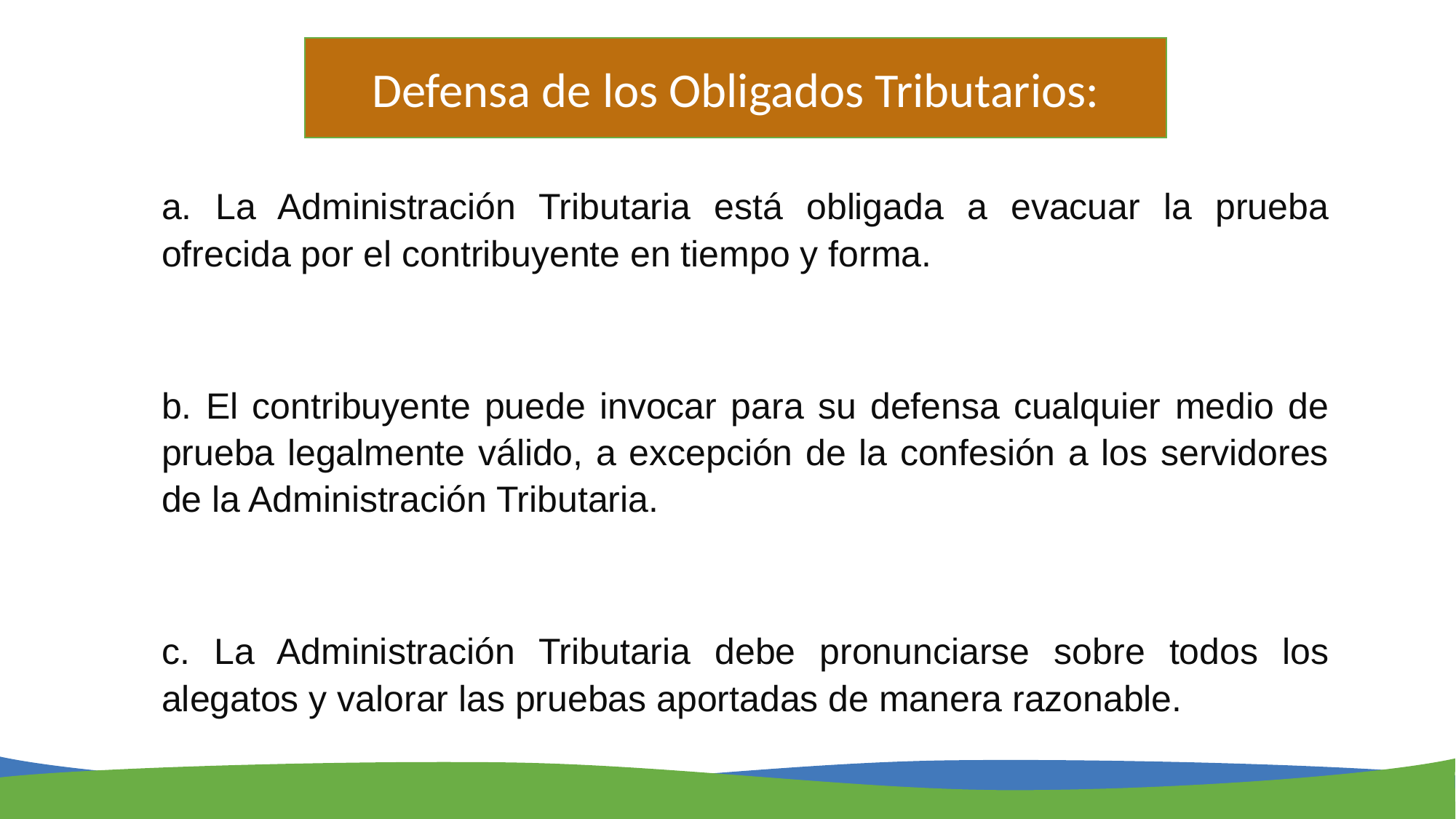

Defensa de los Obligados Tributarios:
a. La Administración Tributaria está obligada a evacuar la prueba ofrecida por el contribuyente en tiempo y forma.
b. El contribuyente puede invocar para su defensa cualquier medio de prueba legalmente válido, a excepción de la confesión a los servidores de la Administración Tributaria.
c. La Administración Tributaria debe pronunciarse sobre todos los alegatos y valorar las pruebas aportadas de manera razonable.